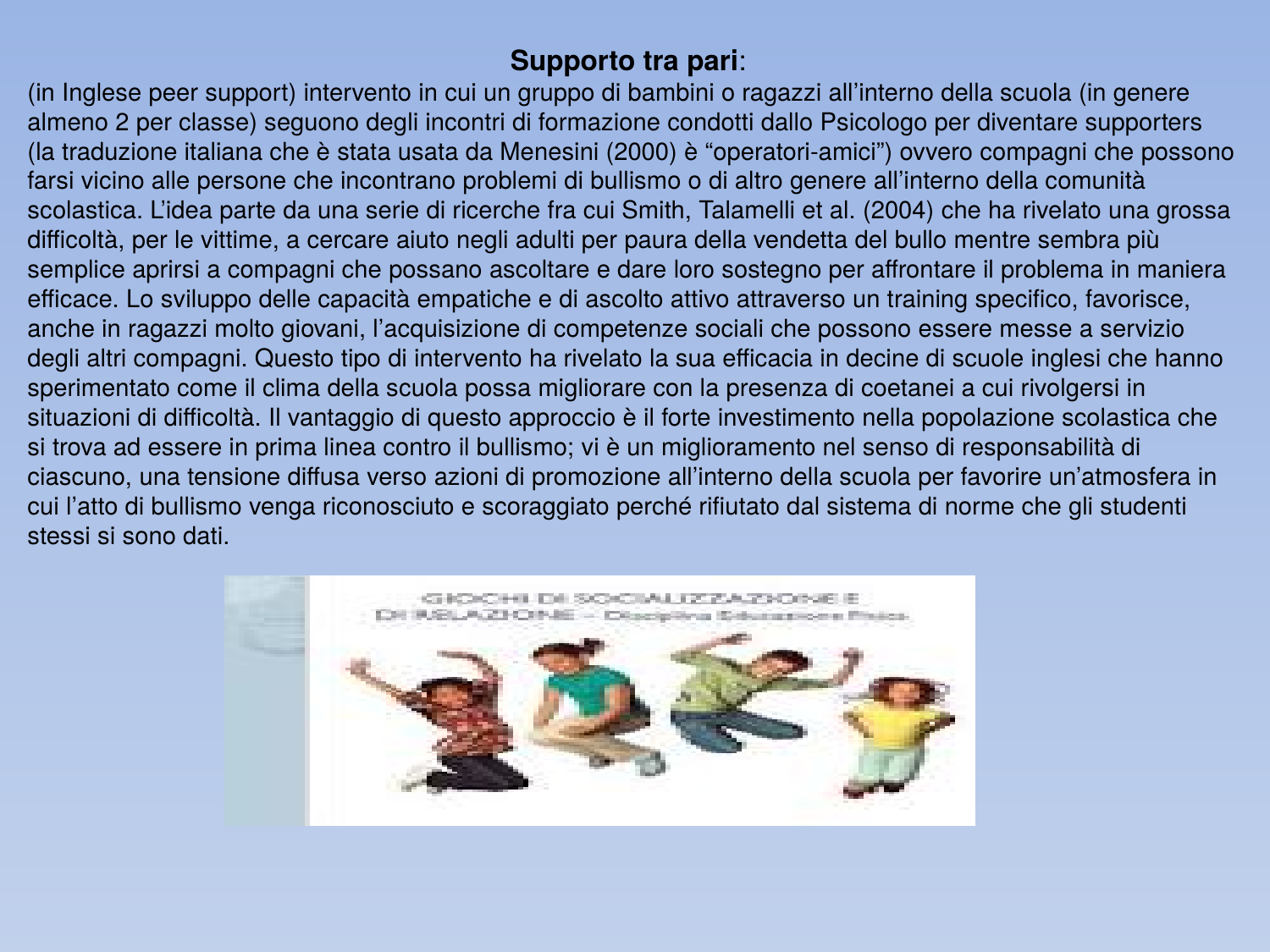

Supporto tra pari:
(in Inglese peer support) intervento in cui un gruppo di bambini o ragazzi all’interno della scuola (in genere almeno 2 per classe) seguono degli incontri di formazione condotti dallo Psicologo per diventare supporters (la traduzione italiana che è stata usata da Menesini (2000) è “operatori-amici”) ovvero compagni che possono farsi vicino alle persone che incontrano problemi di bullismo o di altro genere all’interno della comunità scolastica. L’idea parte da una serie di ricerche fra cui Smith, Talamelli et al. (2004) che ha rivelato una grossa difficoltà, per le vittime, a cercare aiuto negli adulti per paura della vendetta del bullo mentre sembra più semplice aprirsi a compagni che possano ascoltare e dare loro sostegno per affrontare il problema in maniera efficace. Lo sviluppo delle capacità empatiche e di ascolto attivo attraverso un training specifico, favorisce, anche in ragazzi molto giovani, l’acquisizione di competenze sociali che possono essere messe a servizio degli altri compagni. Questo tipo di intervento ha rivelato la sua efficacia in decine di scuole inglesi che hanno sperimentato come il clima della scuola possa migliorare con la presenza di coetanei a cui rivolgersi in situazioni di difficoltà. Il vantaggio di questo approccio è il forte investimento nella popolazione scolastica che si trova ad essere in prima linea contro il bullismo; vi è un miglioramento nel senso di responsabilità di ciascuno, una tensione diffusa verso azioni di promozione all’interno della scuola per favorire un’atmosfera in cui l’atto di bullismo venga riconosciuto e scoraggiato perché rifiutato dal sistema di norme che gli studenti stessi si sono dati.